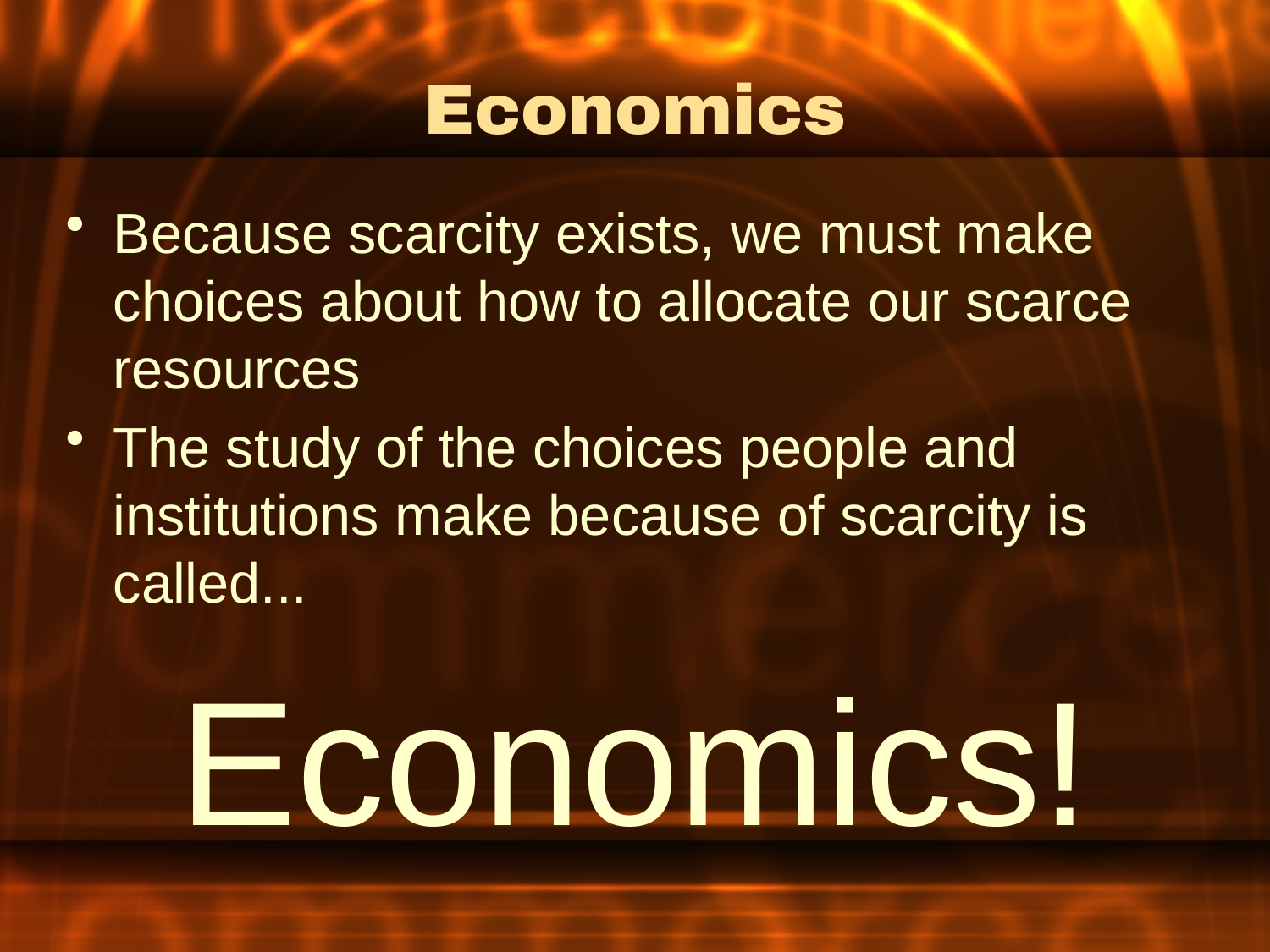

# Economics
Because scarcity exists, we must make choices about how to allocate our scarce resources
The study of the choices people and institutions make because of scarcity is called...
Economics!